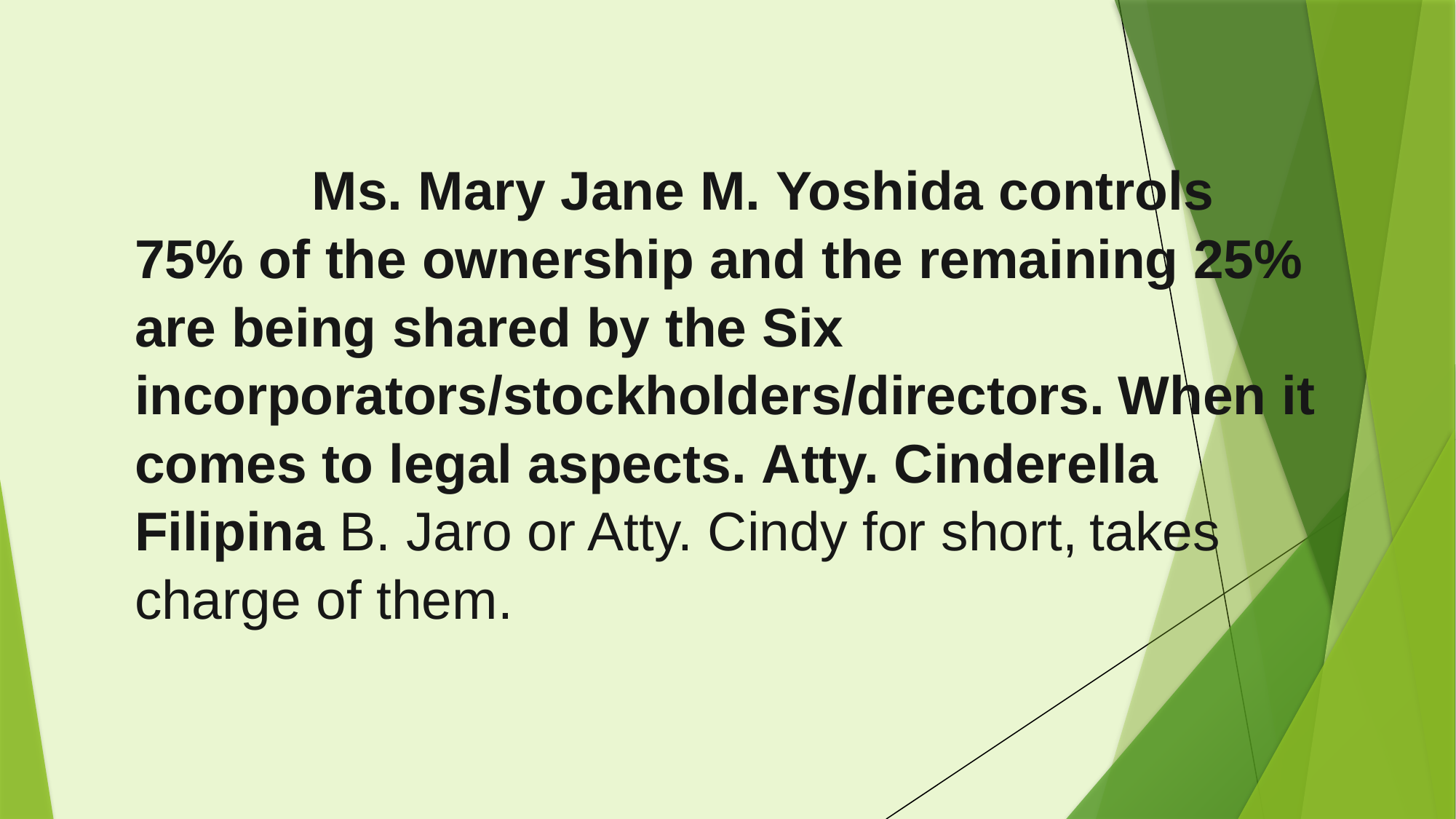

Ms. Mary Jane M. Yoshida controls 75% of the ownership and the remaining 25% are being shared by the Six incorporators/stockholders/directors. When it comes to legal aspects. Atty. Cinderella Filipina B. Jaro or Atty. Cindy for short, takes charge of them.